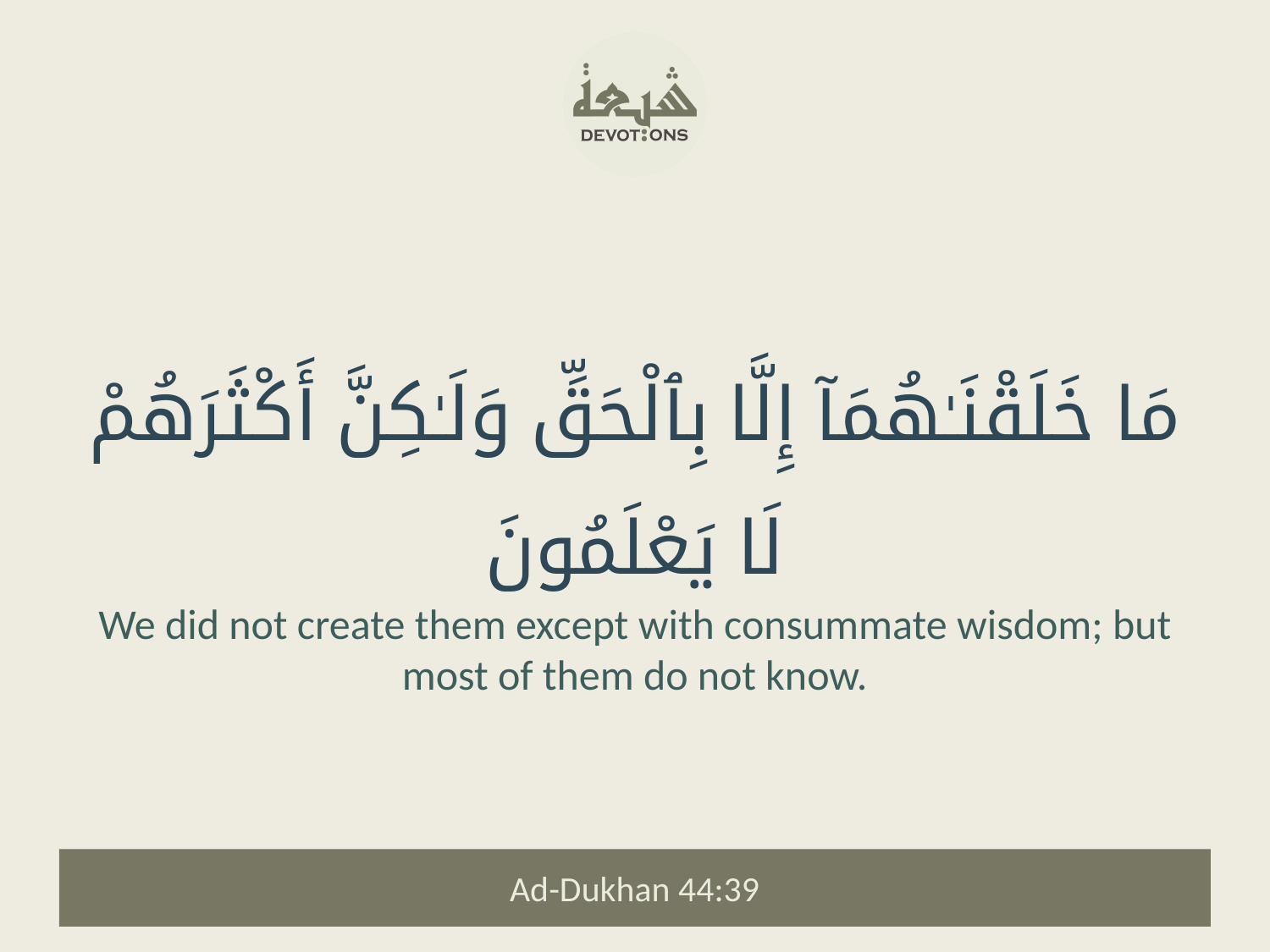

مَا خَلَقْنَـٰهُمَآ إِلَّا بِٱلْحَقِّ وَلَـٰكِنَّ أَكْثَرَهُمْ لَا يَعْلَمُونَ
We did not create them except with consummate wisdom; but most of them do not know.
Ad-Dukhan 44:39